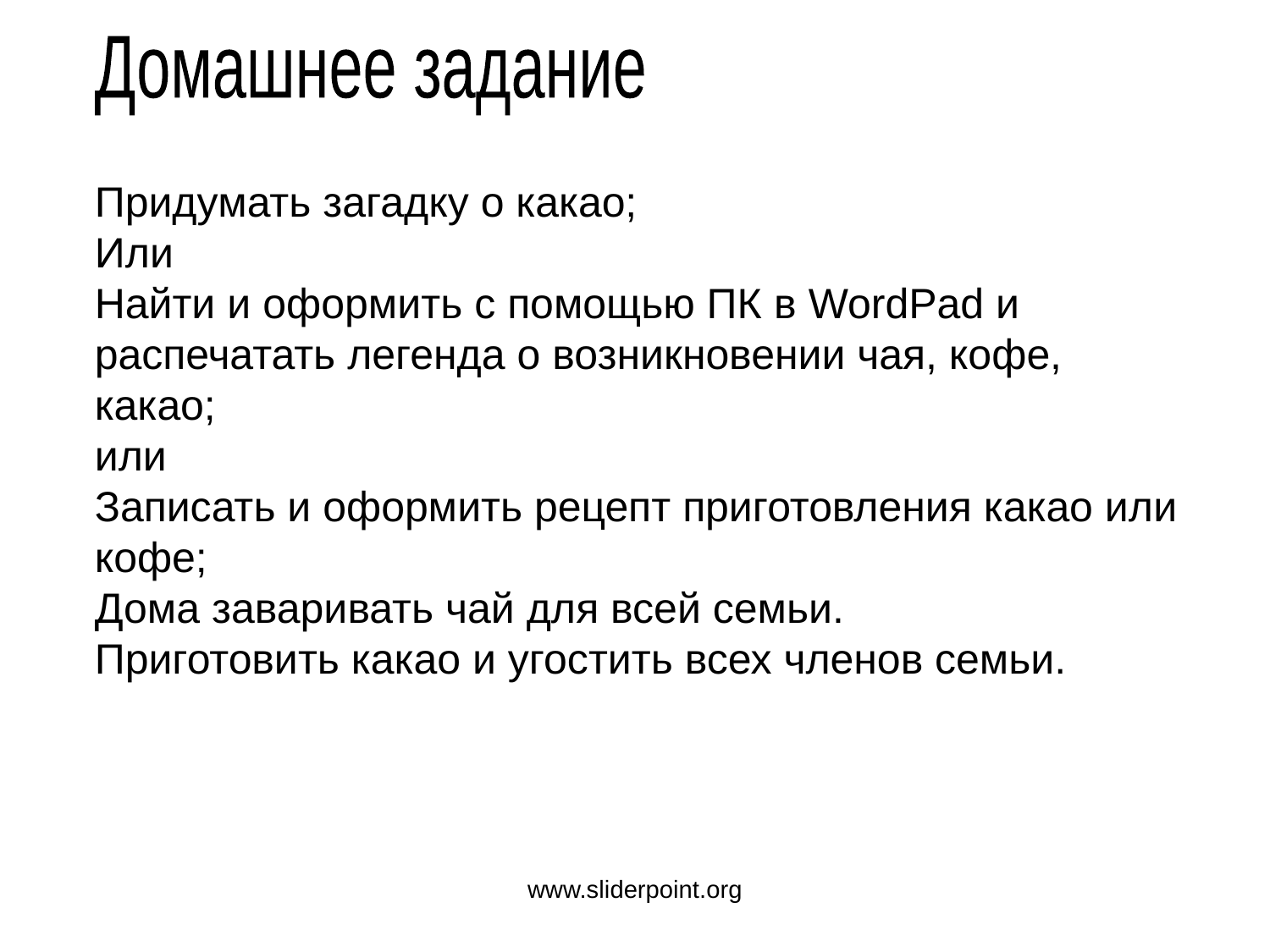

Домашнее задание
Придумать загадку о какао;
Или
Найти и оформить с помощью ПК в WordPad и распечатать легенда о возникновении чая, кофе, какао;
или
Записать и оформить рецепт приготовления какао или кофе;
Дома заваривать чай для всей семьи.
Приготовить какао и угостить всех членов семьи.
www.sliderpoint.org